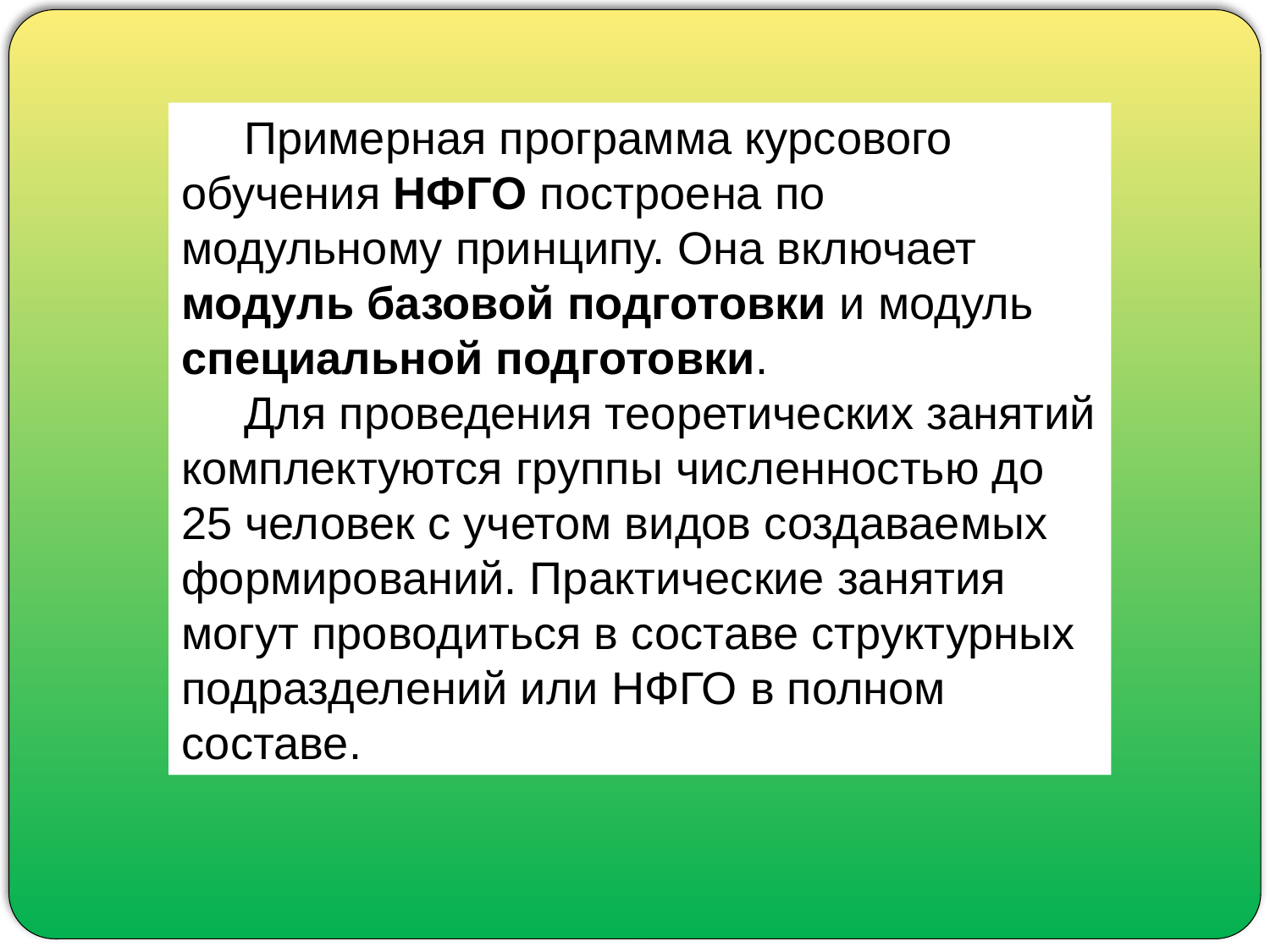

Примерная программа курсового обучения НФГО построена по модульному принципу. Она включает модуль базовой подготовки и модуль специальной подготовки.
Для проведения теоретических занятий комплектуются группы численностью до 25 человек с учетом видов создаваемых формирований. Практические занятия могут проводиться в составе структурных подразделений или НФГО в полном составе.